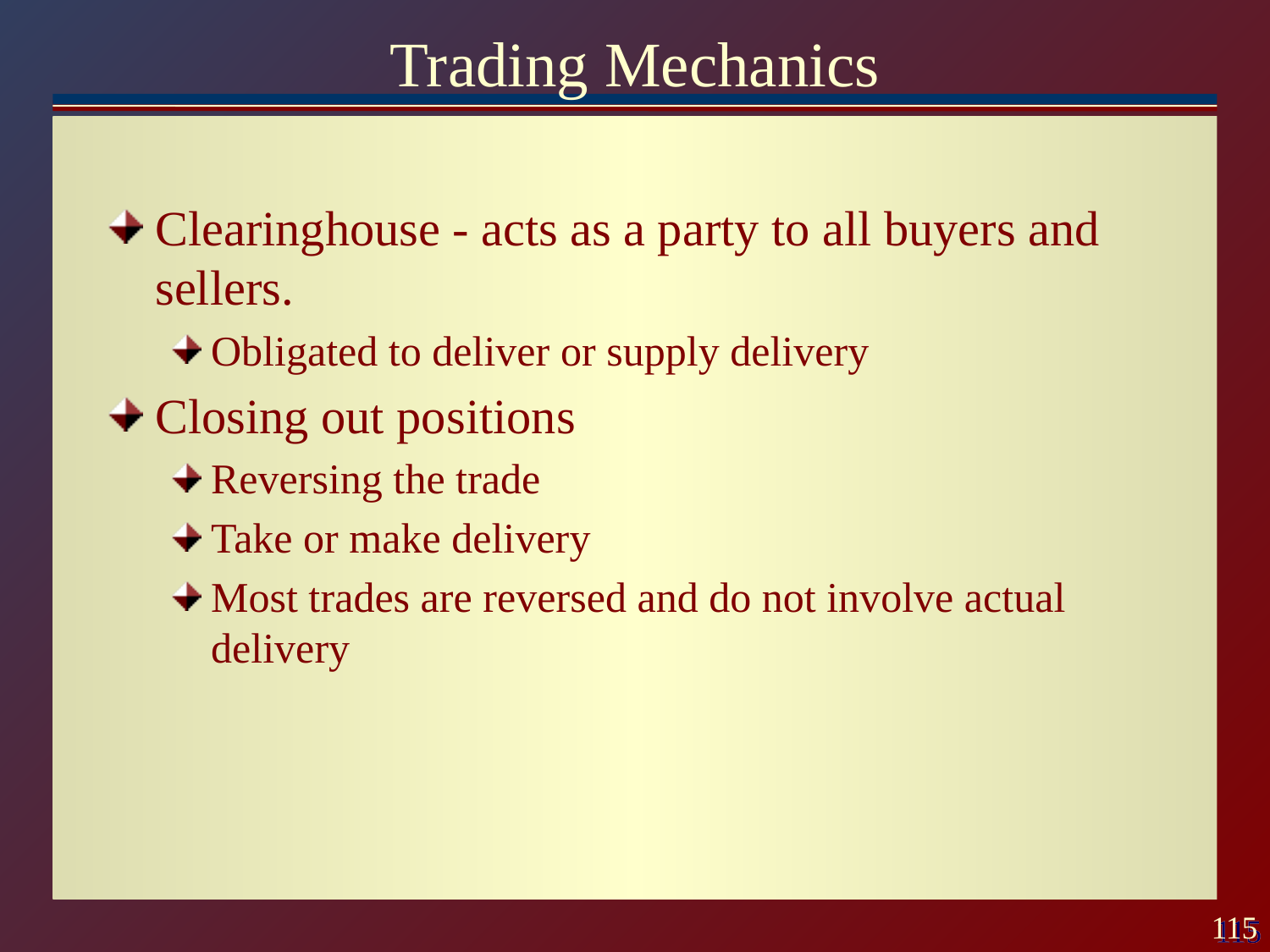

# Trading Mechanics
Clearinghouse - acts as a party to all buyers and sellers.
Obligated to deliver or supply delivery
Closing out positions
Reversing the trade
Take or make delivery
Most trades are reversed and do not involve actual delivery